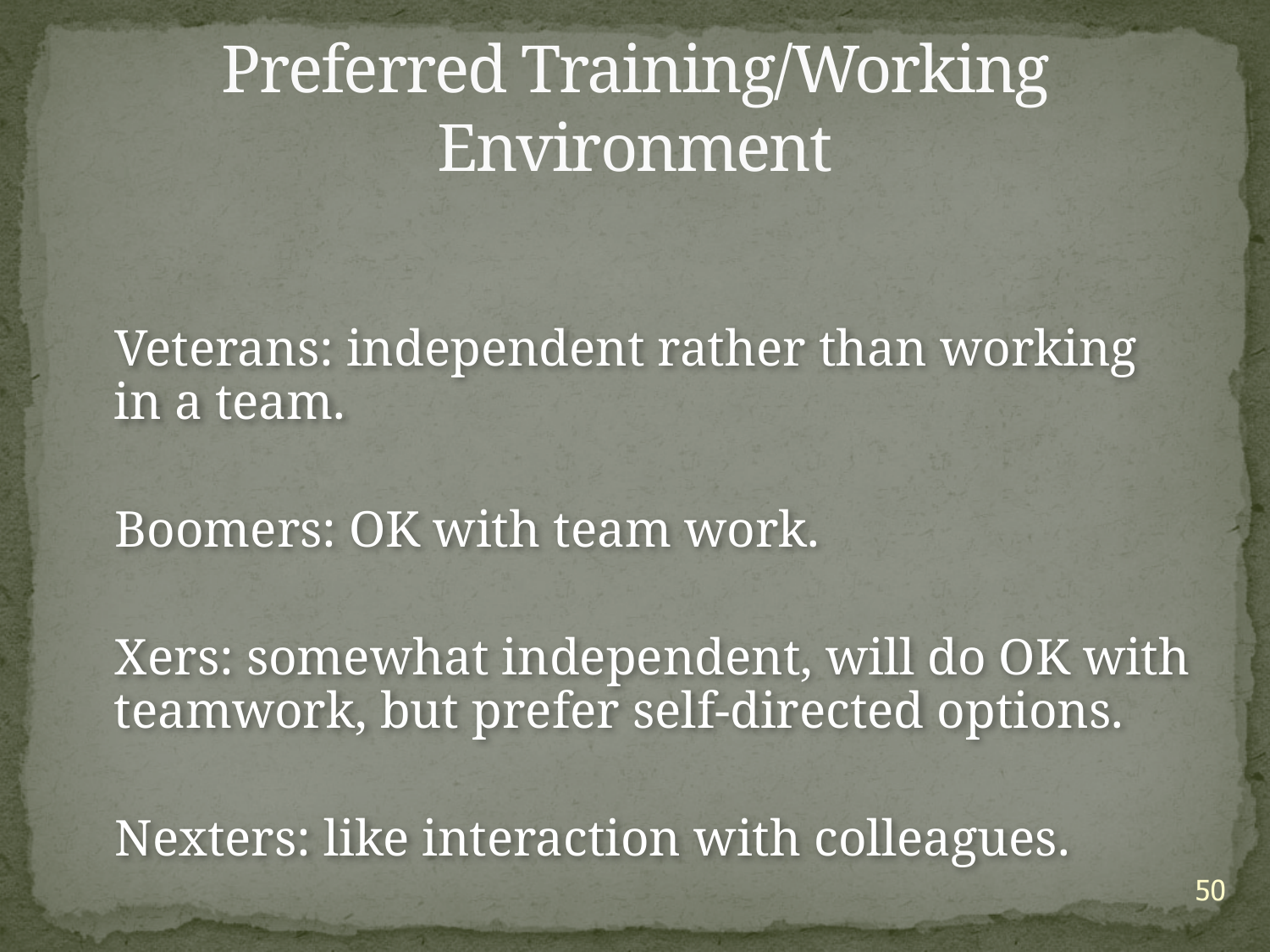

# Preferred Training/Working Environment
   Veterans: independent rather than working in a team.

   Boomers: OK with team work.

   Xers: somewhat independent, will do OK with teamwork, but prefer self-directed options.

   Nexters: like interaction with colleagues.
50